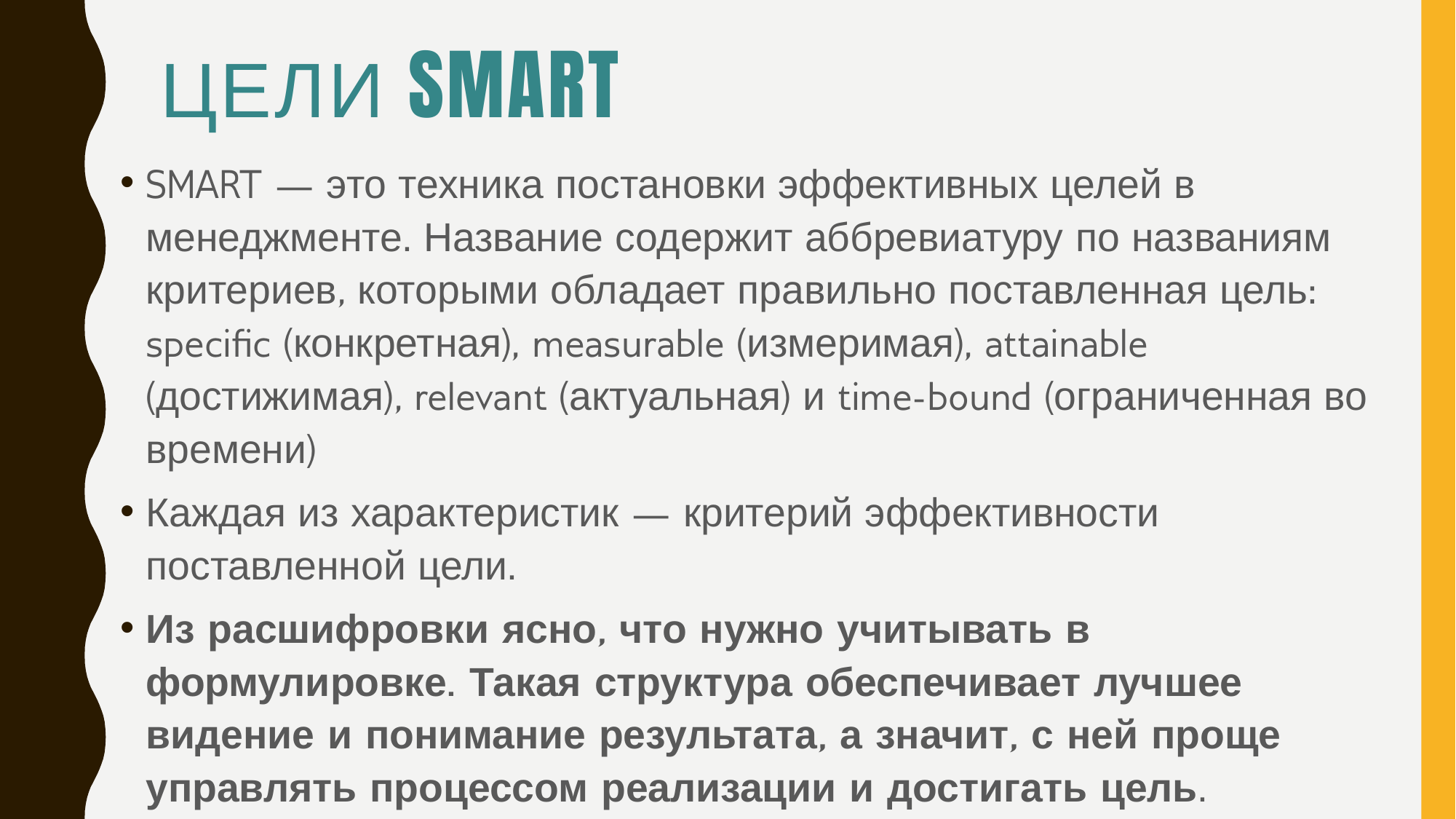

# Цели SMART
SMART — это техника постановки эффективных целей в менеджменте. Название содержит аббревиатуру по названиям критериев, которыми обладает правильно поставленная цель: specific (конкретная), measurable (измеримая), attainable (достижимая), relevant (актуальная) и time-bound (ограниченная во времени)
Каждая из характеристик — критерий эффективности поставленной цели.
Из расшифровки ясно, что нужно учитывать в формулировке. Такая структура обеспечивает лучшее видение и понимание результата, а значит, с ней проще управлять процессом реализации и достигать цель.